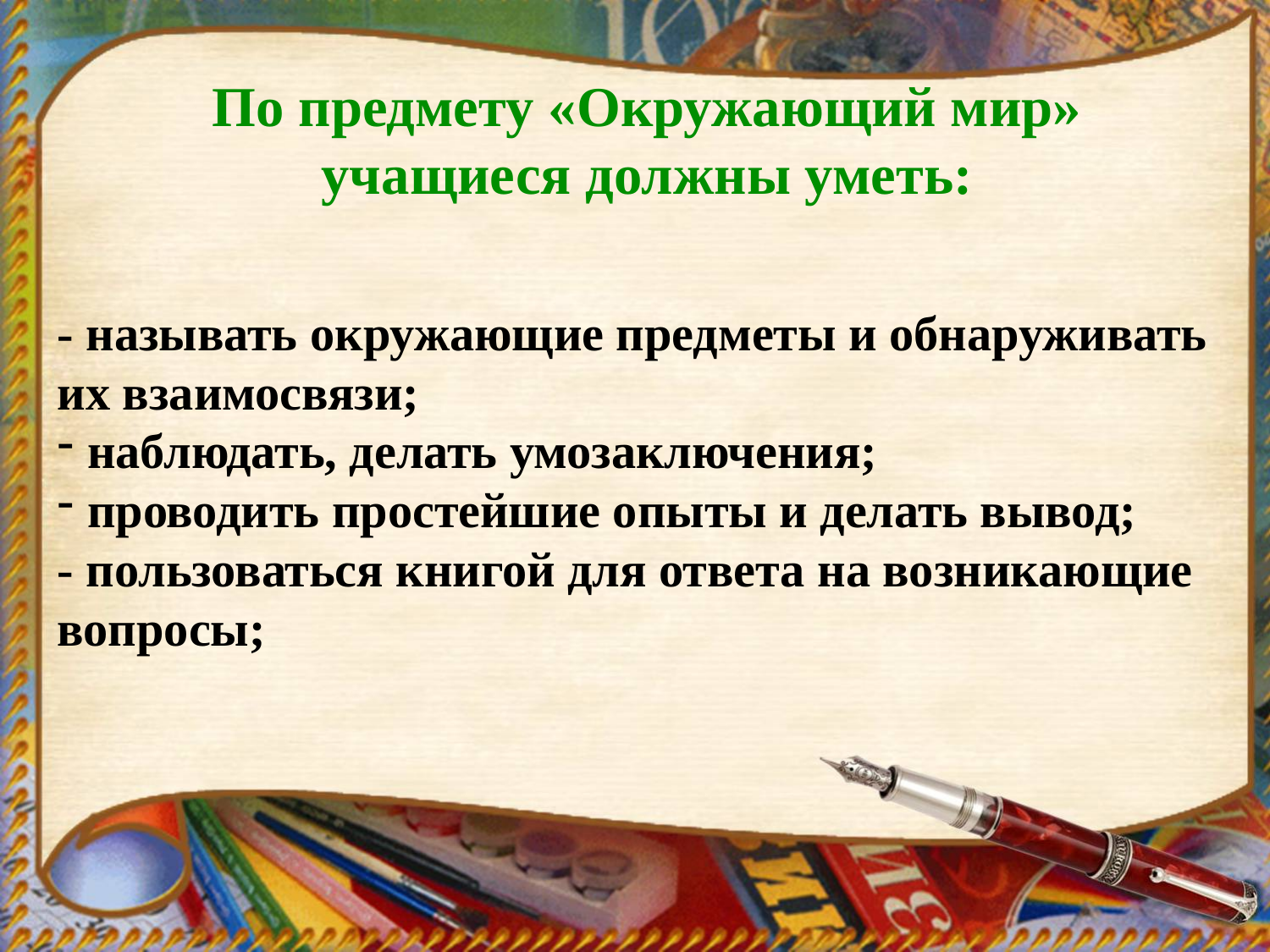

По предмету «Окружающий мир»
учащиеся должны уметь:
- называть окружающие предметы и обнаруживать их взаимосвязи;
наблюдать, делать умозаключения;
проводить простейшие опыты и делать вывод;
- пользоваться книгой для ответа на возникающие вопросы;